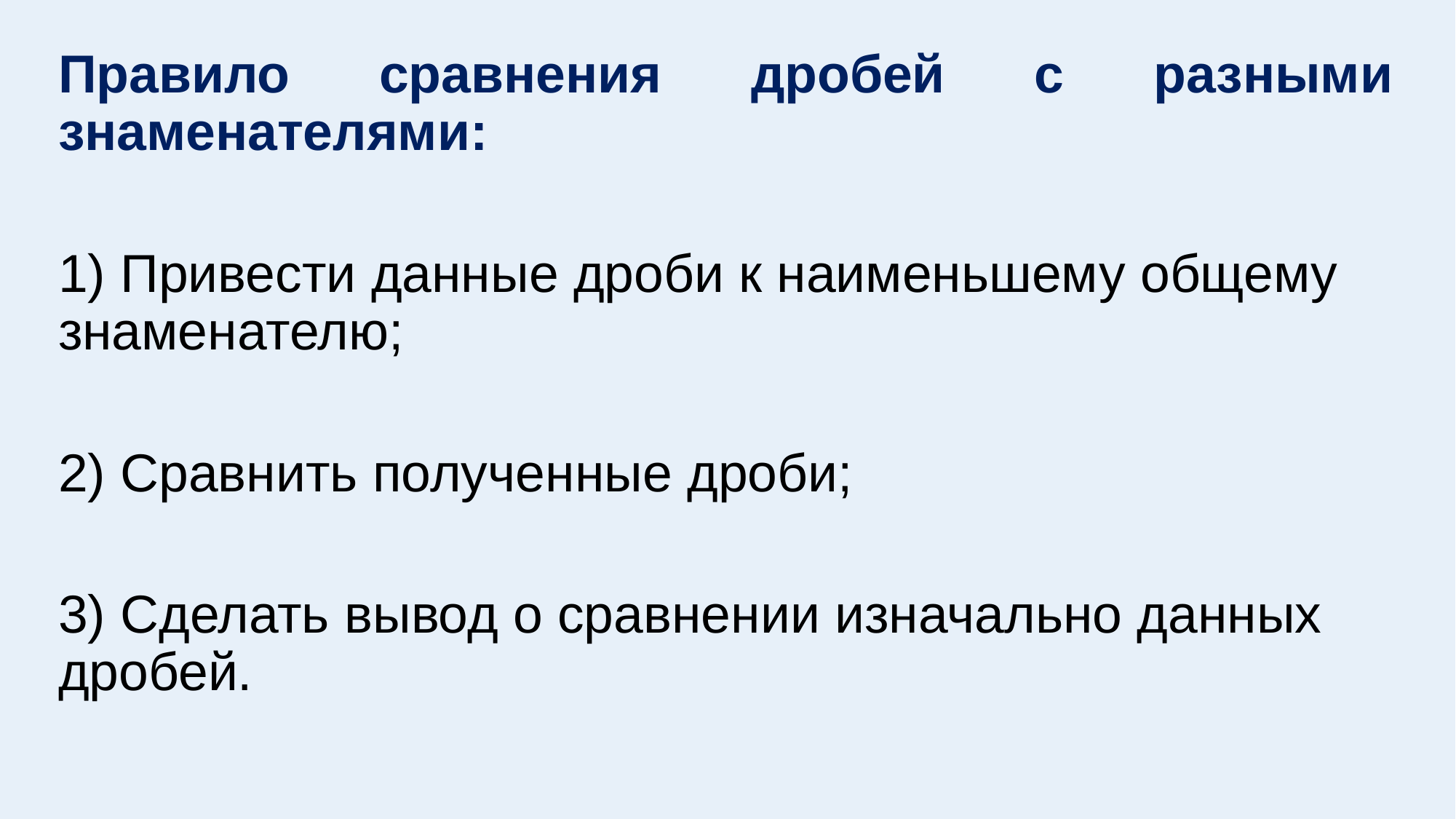

Правило сравнения дробей с разными знаменателями:

1) Привести данные дроби к наименьшему общему знаменателю;

2) Сравнить полученные дроби;

3) Сделать вывод о сравнении изначально данных дробей.